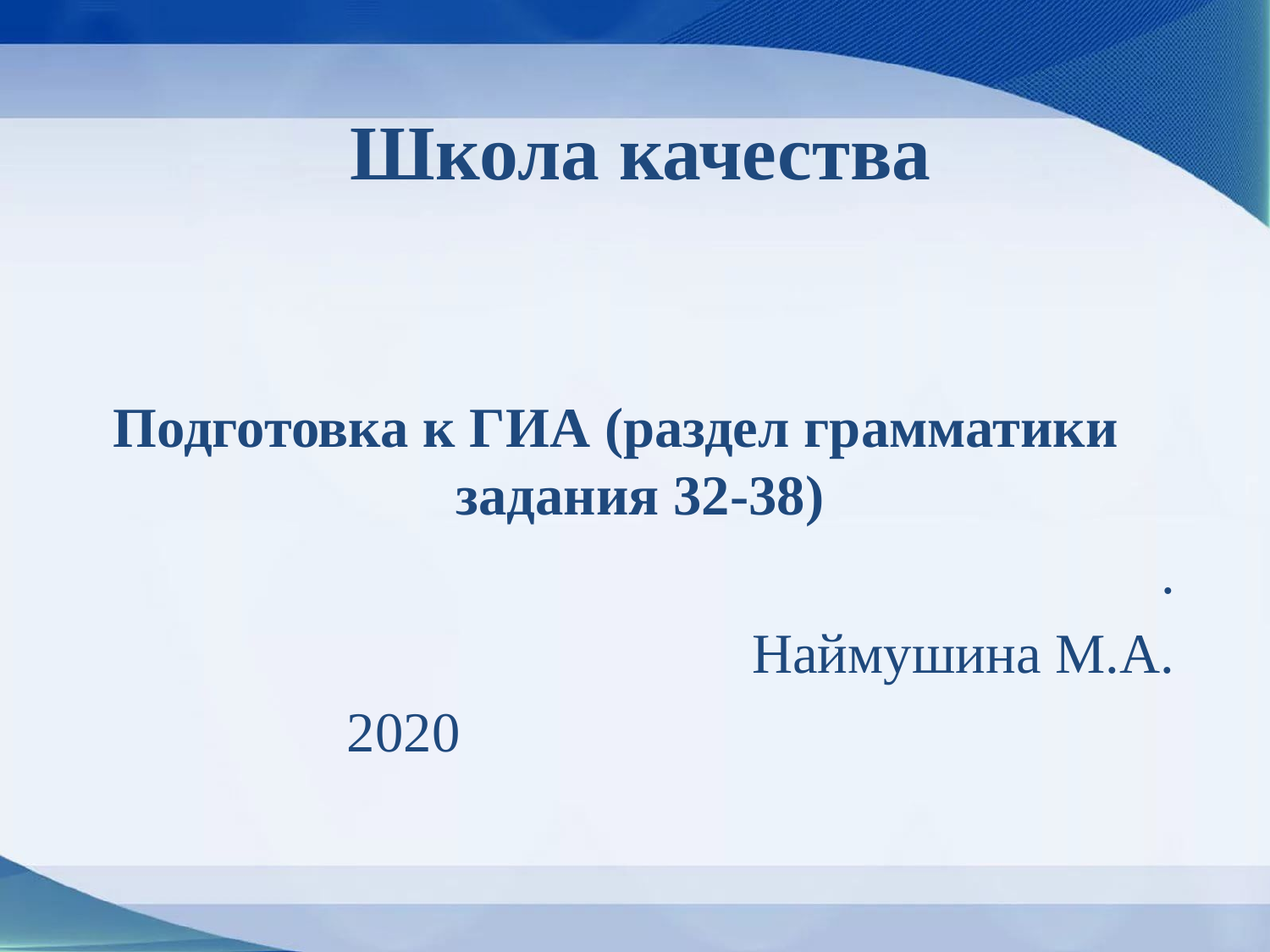

# Школа качества

Подготовка к ГИА (раздел грамматики задания 32-38)
.
Наймушина М.А.
2020